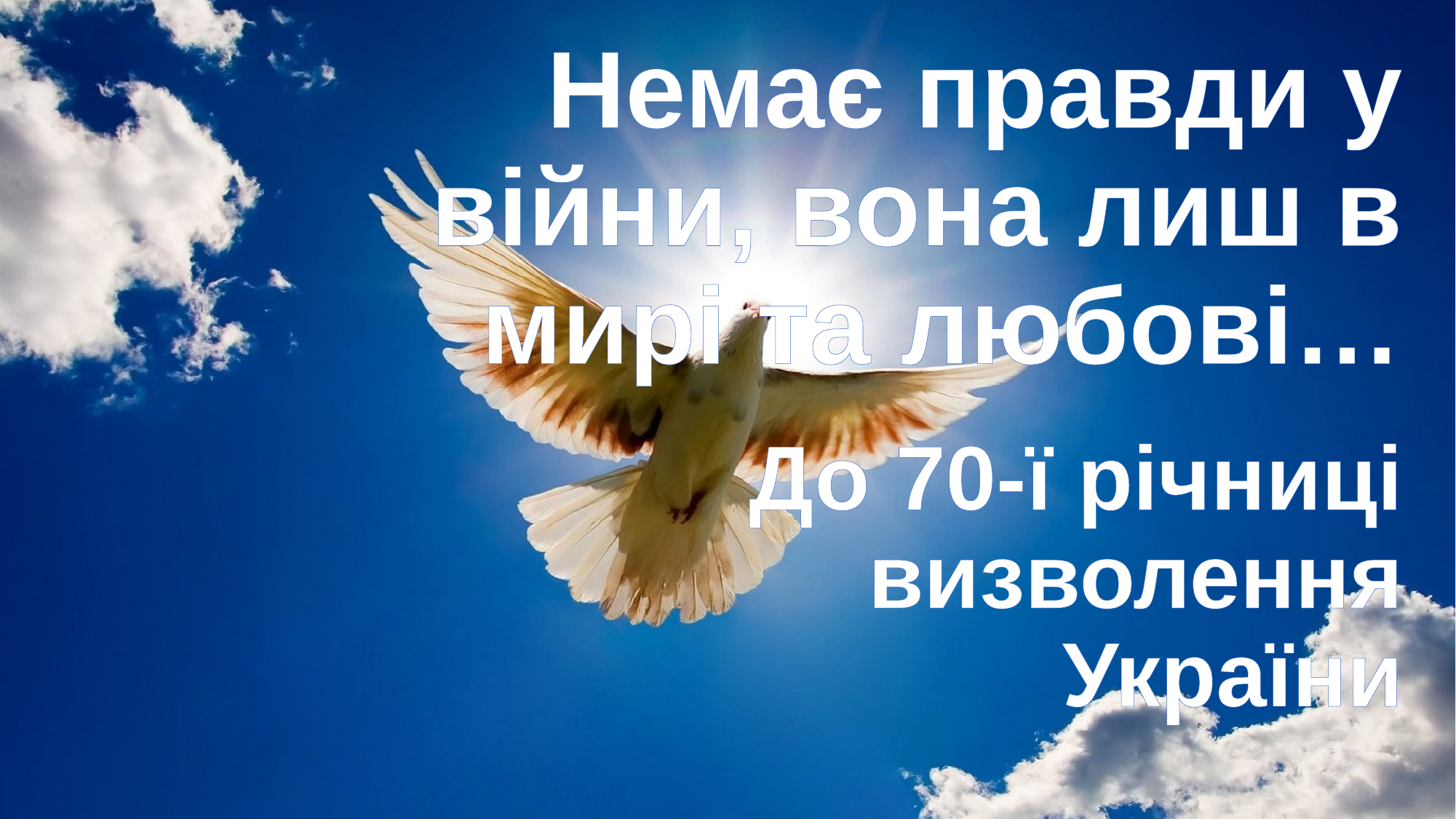

# Немає правди у війни, вона лиш в мирі та любові…
До 70-ї річниці визволення України